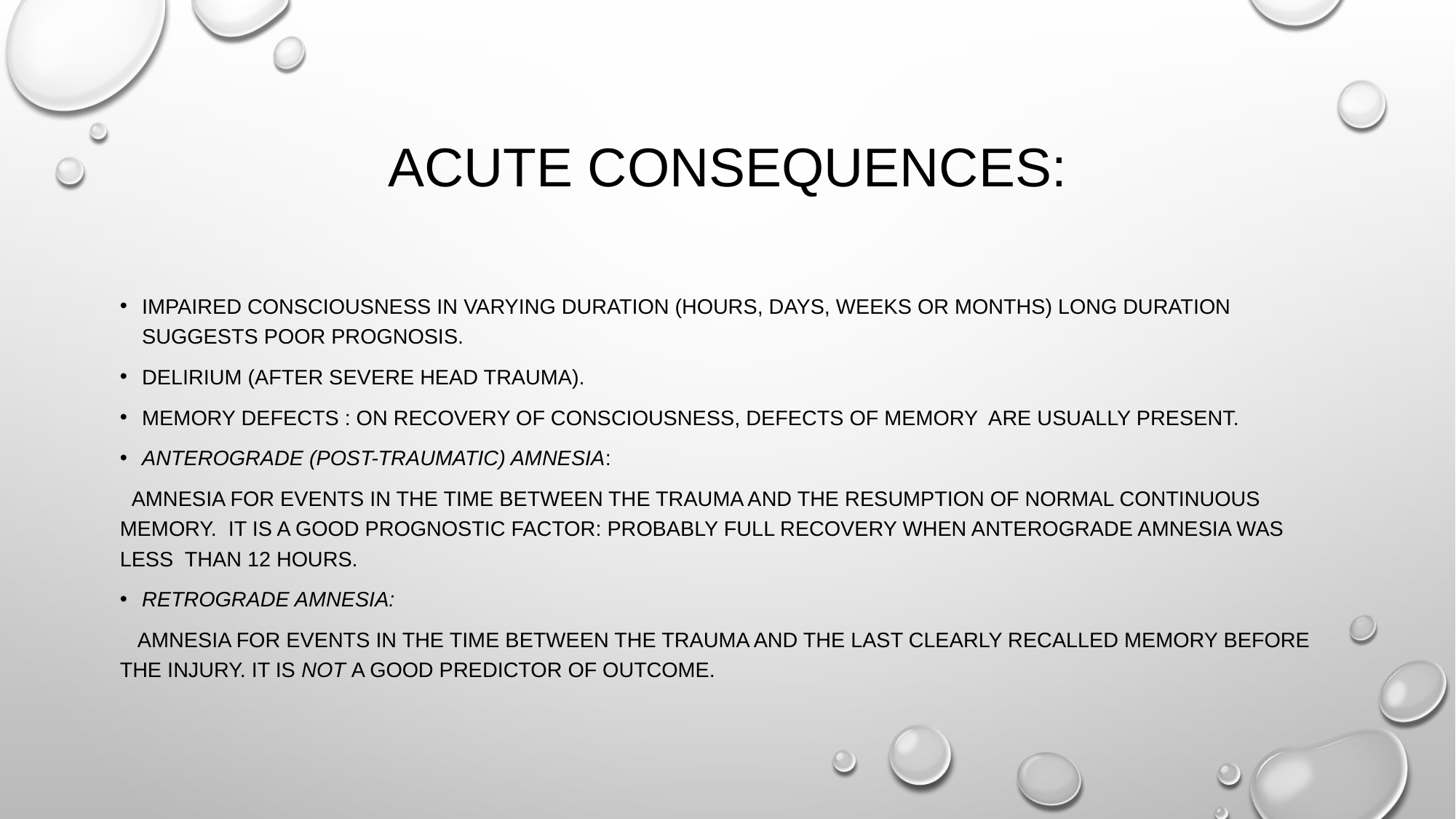

# Acute consequences:
Impaired consciousness in varying duration (hours, days, weeks or months) long duration suggests poor prognosis.
Delirium (after severe head trauma).
Memory defects : on recovery of consciousness, defects of memory  are usually present.
anterograde (post-traumatic) amnesia:
  amnesia for events in the time between the trauma and the resumption of normal continuous memory.  It is a good prognostic factor: probably full recovery when anterograde amnesia was less  than 12 hours.
retrograde amnesia:
   amnesia for events in the time between the trauma and the last clearly recalled memory before the injury. It is not a good predictor of outcome.